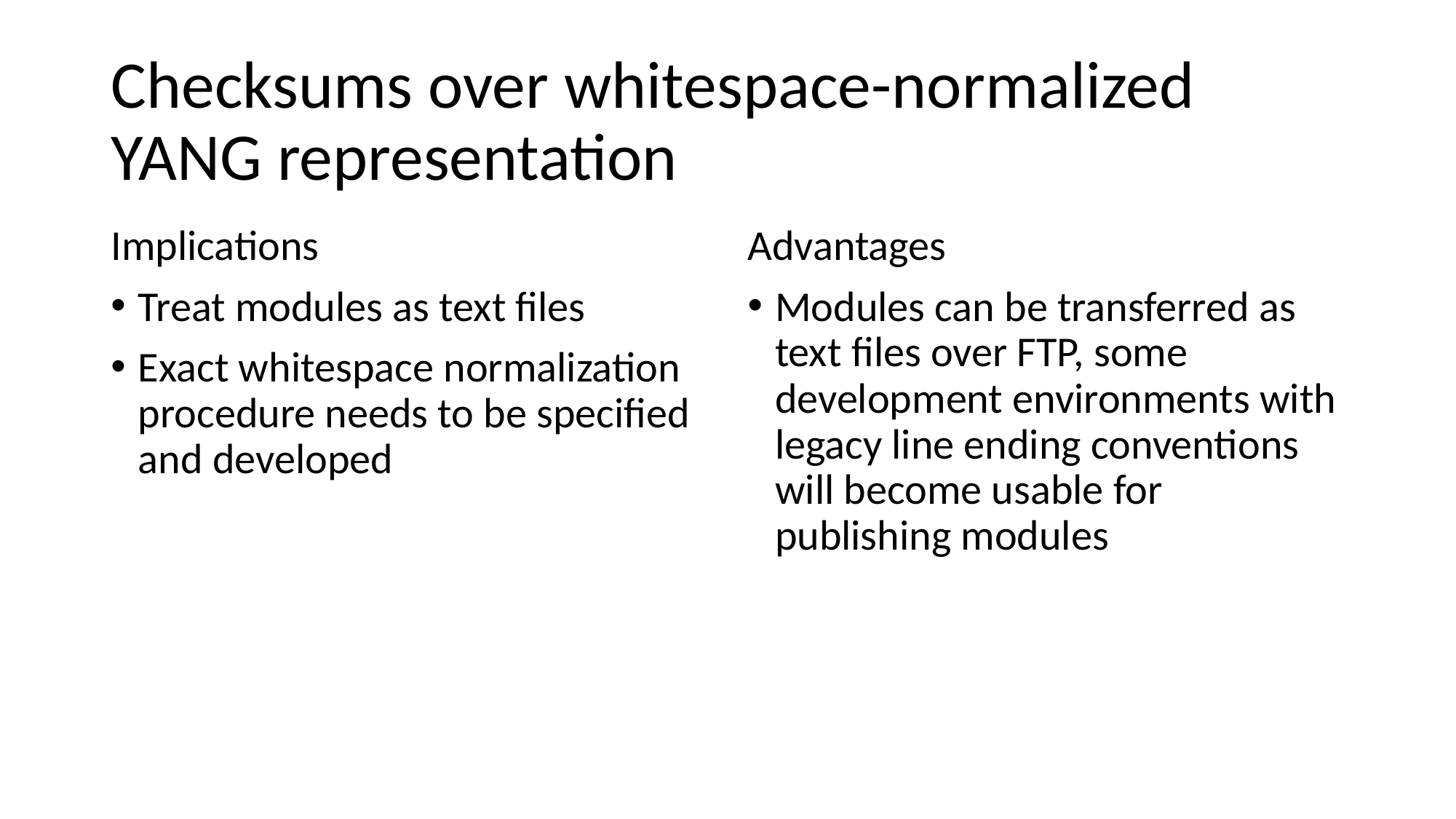

# Checksums over whitespace-normalized YANG representation
Implications
Treat modules as text files
Exact whitespace normalization procedure needs to be specified and developed
Advantages
Modules can be transferred as text files over FTP, some development environments with legacy line ending conventions will become usable for publishing modules